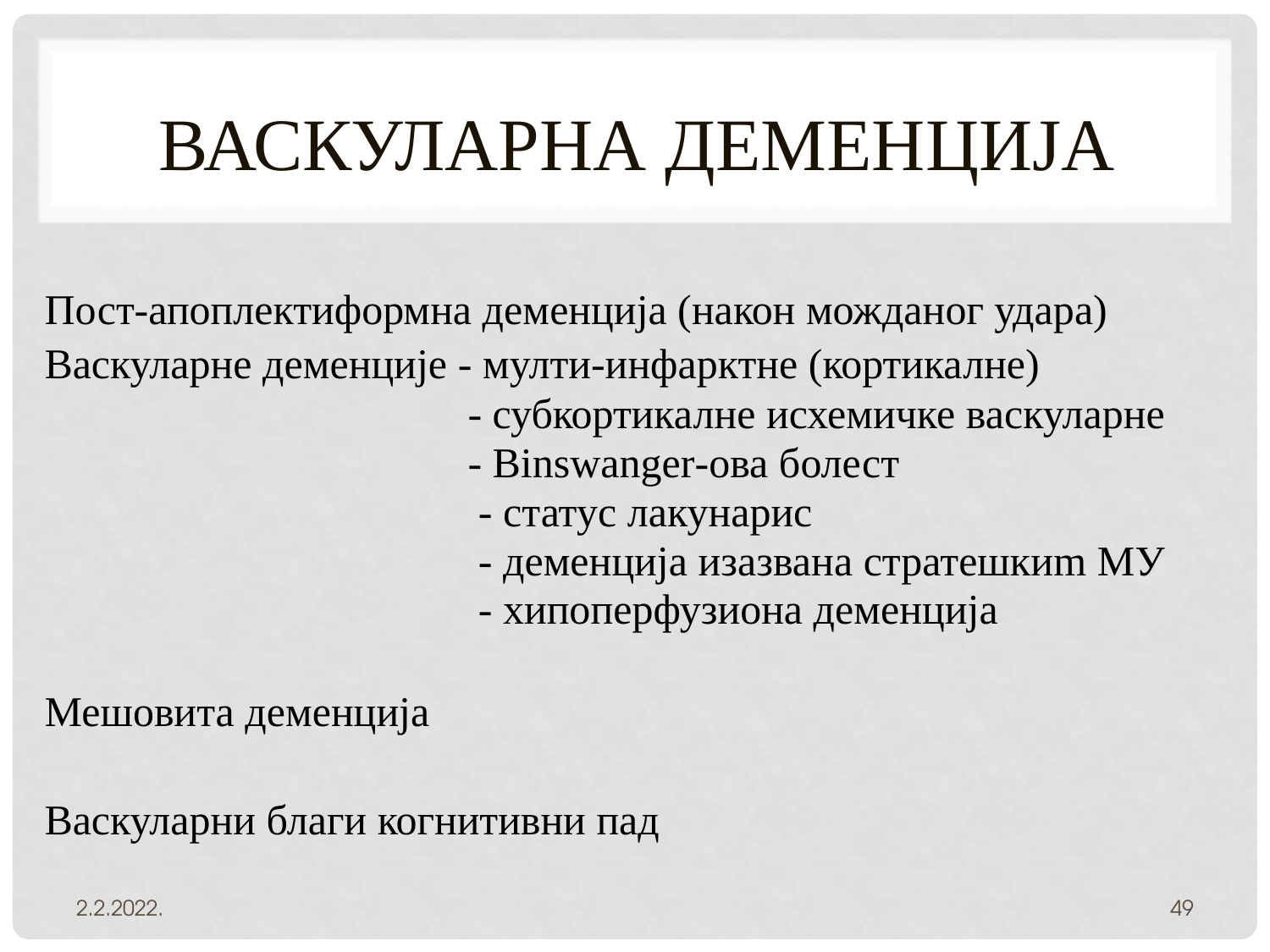

# ВАСКУЛАРНА ДЕМЕНЦИЈА

Пост-апоплектиформна деменција (након можданог удара)
Васкуларне деменције - мулти-инфарктне (кортикалне)
                                        - субкортикалне исхемичке васкуларне
                                        - Binswanger-ова болест
                                         - статус лакунарис
                                         - деменција изазвана стратешкиm МУ
                                         - хипоперфузиона деменција

Мешовита деменција

Васкуларни благи когнитивни пад

2.2.2022.
49